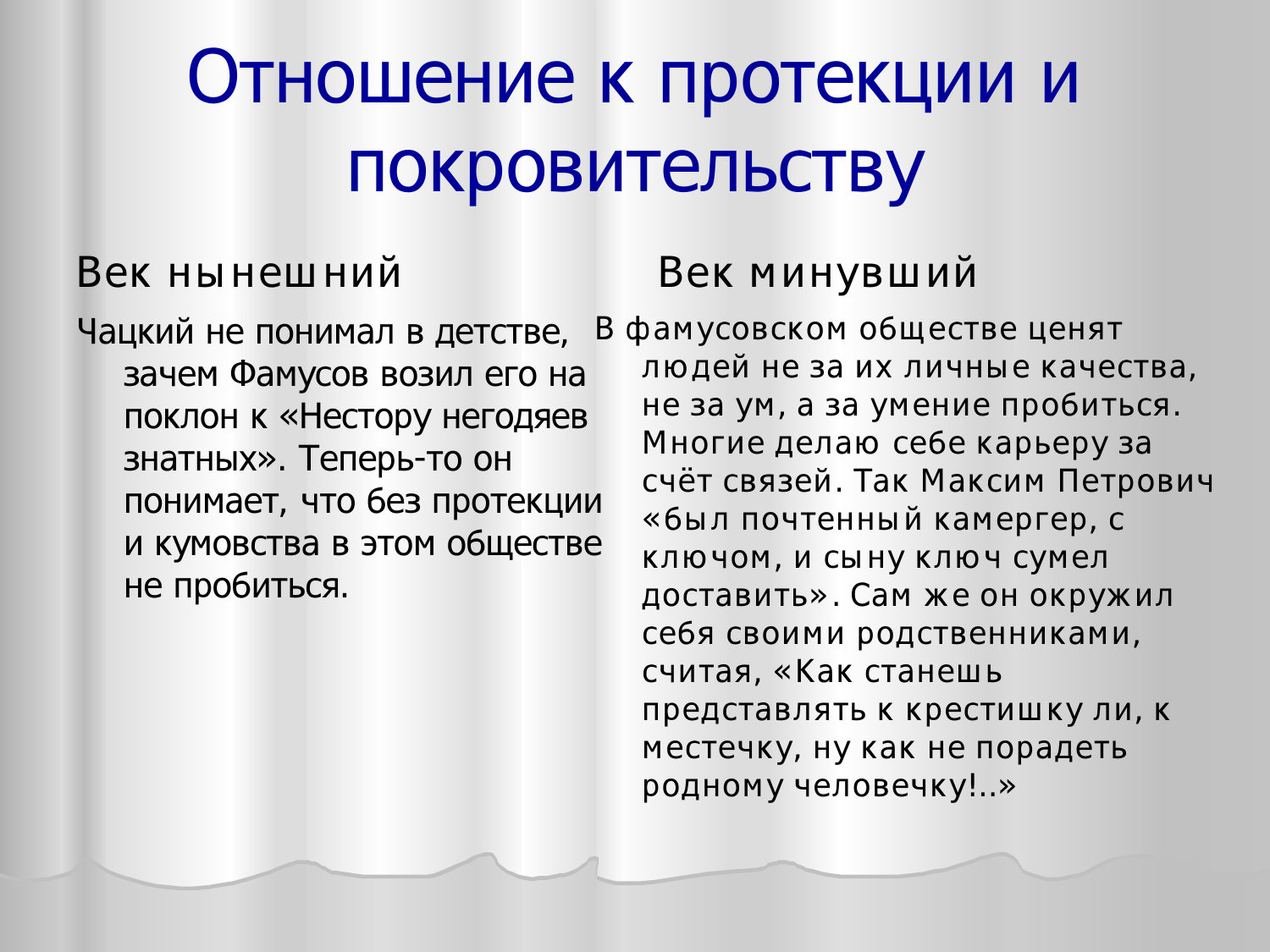

# Отношение к протекции и покровительству
Век нынешний
Век минувший
Чацкий не понимал в детстве, зачем Фамусов возил его на поклон к «Нестору негодяев знатных». Теперь-то он понимает, что без протекции и кумовства в этом обществе не пробиться.
В фамусовском обществе ценят людей не за их личные качества, не за ум, а за умение пробиться. Многие делаю себе карьеру за счёт связей. Так Максим Петрович «был почтенный камергер, с ключом, и сыну ключ сумел доставить». Сам же он окружил себя своими родственниками, считая, «Как станешь представлять к крестишку ли, к местечку, ну как не порадеть родному человечку!..»